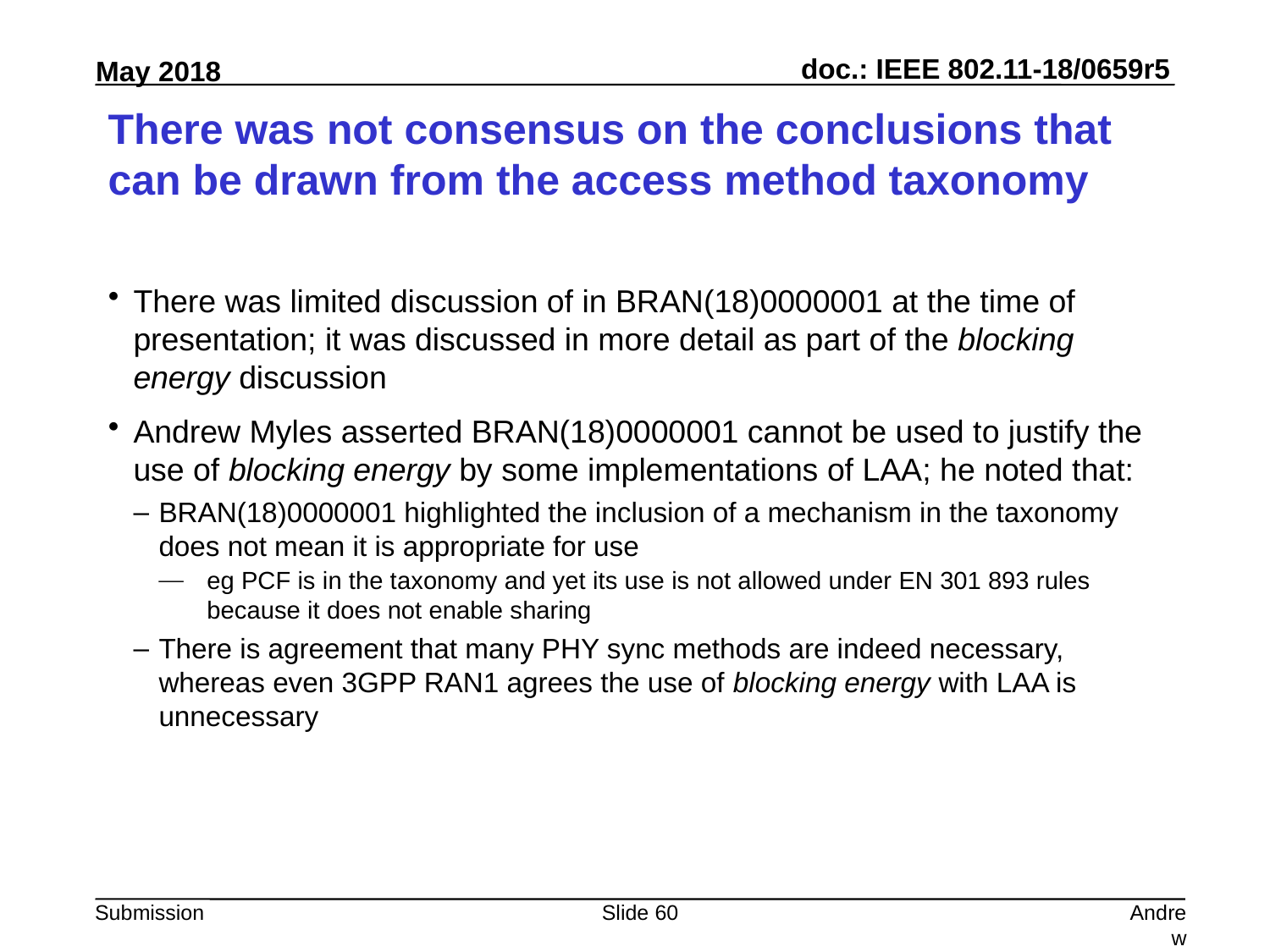

# There was not consensus on the conclusions that can be drawn from the access method taxonomy
There was limited discussion of in BRAN(18)0000001 at the time of presentation; it was discussed in more detail as part of the blocking energy discussion
Andrew Myles asserted BRAN(18)0000001 cannot be used to justify the use of blocking energy by some implementations of LAA; he noted that:
BRAN(18)0000001 highlighted the inclusion of a mechanism in the taxonomy does not mean it is appropriate for use
eg PCF is in the taxonomy and yet its use is not allowed under EN 301 893 rules because it does not enable sharing
There is agreement that many PHY sync methods are indeed necessary, whereas even 3GPP RAN1 agrees the use of blocking energy with LAA is unnecessary
Slide 60
Andrew Myles, Cisco